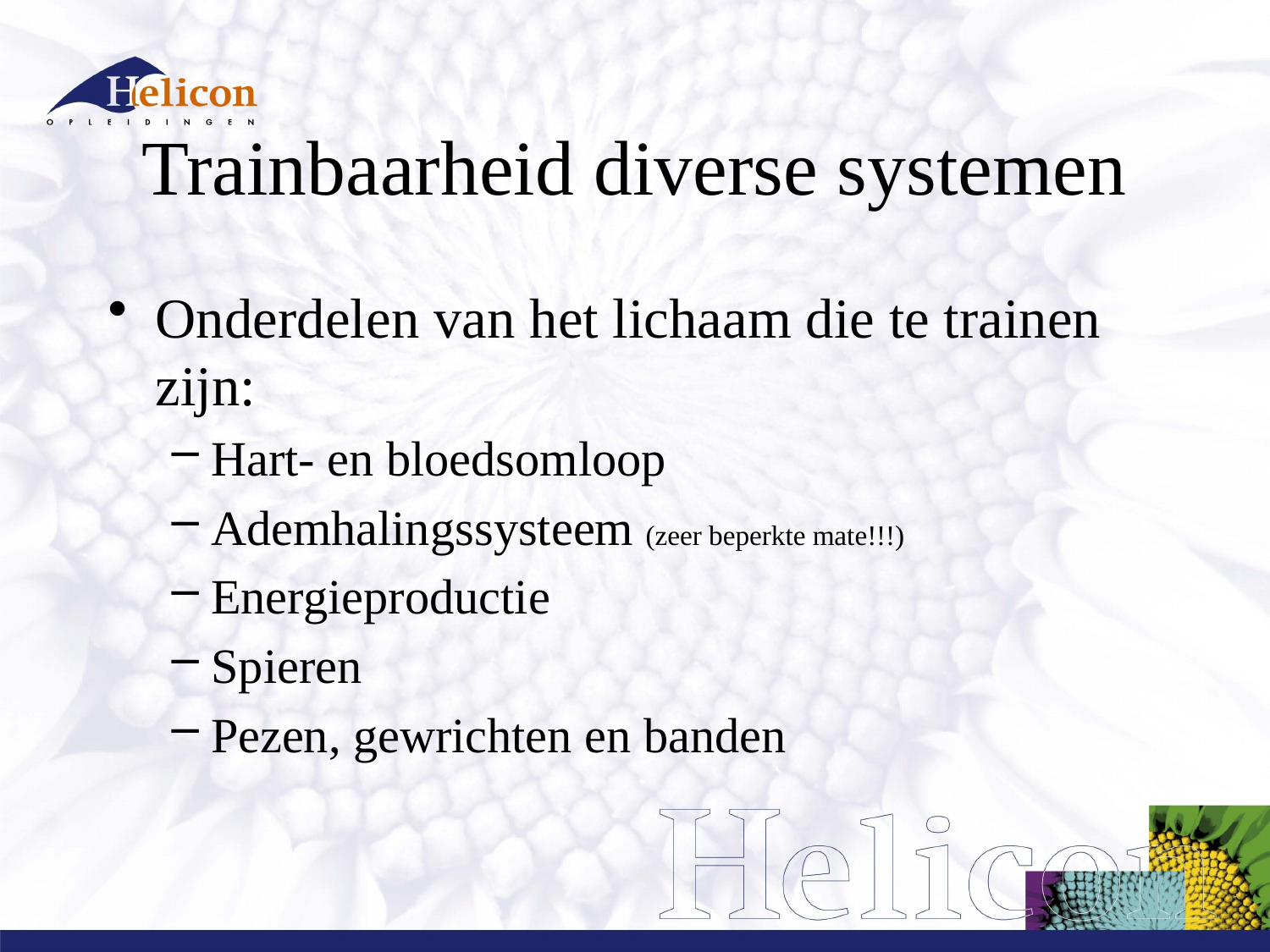

# Trainbaarheid diverse systemen
Onderdelen van het lichaam die te trainen zijn:
Hart- en bloedsomloop
Ademhalingssysteem (zeer beperkte mate!!!)
Energieproductie
Spieren
Pezen, gewrichten en banden